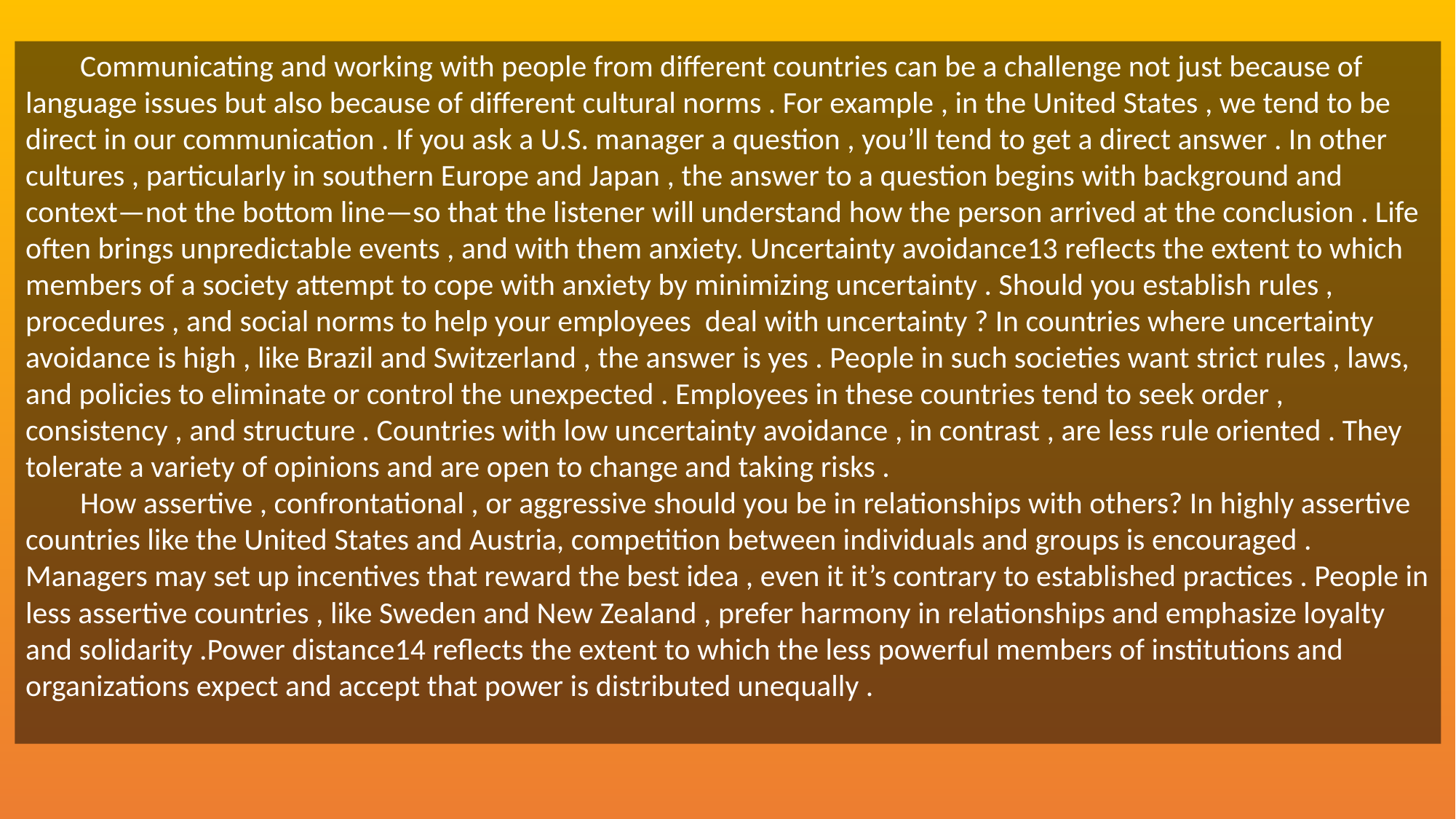

Сommunicating and working with people from different countries can be a challenge not just because of language issues but also because of different cultural norms . For example , in the United States , we tend to be direct in our communication . If you ask a U.S. manager a question , you’ll tend to get a direct answer . In other cultures , particularly in southern Europe and Japan , the answer to a question begins with background and context—not the bottom line—so that the listener will understand how the person arrived at the conclusion . Life often brings unpredictable events , and with them anxiety. Uncertainty avoidance13 reflects the extent to which members of a society attempt to cope with anxiety by minimizing uncertainty . Should you establish rules , procedures , and social norms to help your employees  deal with uncertainty ? In countries where uncertainty avoidance is high , like Brazil and Switzerland , the answer is yes . People in such societies want strict rules , laws, and policies to eliminate or control the unexpected . Employees in these countries tend to seek order , consistency , and structure . Countries with low uncertainty avoidance , in contrast , are less rule oriented . They tolerate a variety of opinions and are open to change and taking risks .
How assertive , confrontational , or aggressive should you be in relationships with others? In highly assertive countries like the United States and Austria, competition between individuals and groups is encouraged . Managers may set up incentives that reward the best idea , even it it’s contrary to established practices . People in less assertive countries , like Sweden and New Zealand , prefer harmony in relationships and emphasize loyalty and solidarity .Power distance14 reflects the extent to which the less powerful members of institutions and organizations expect and accept that power is distributed unequally .